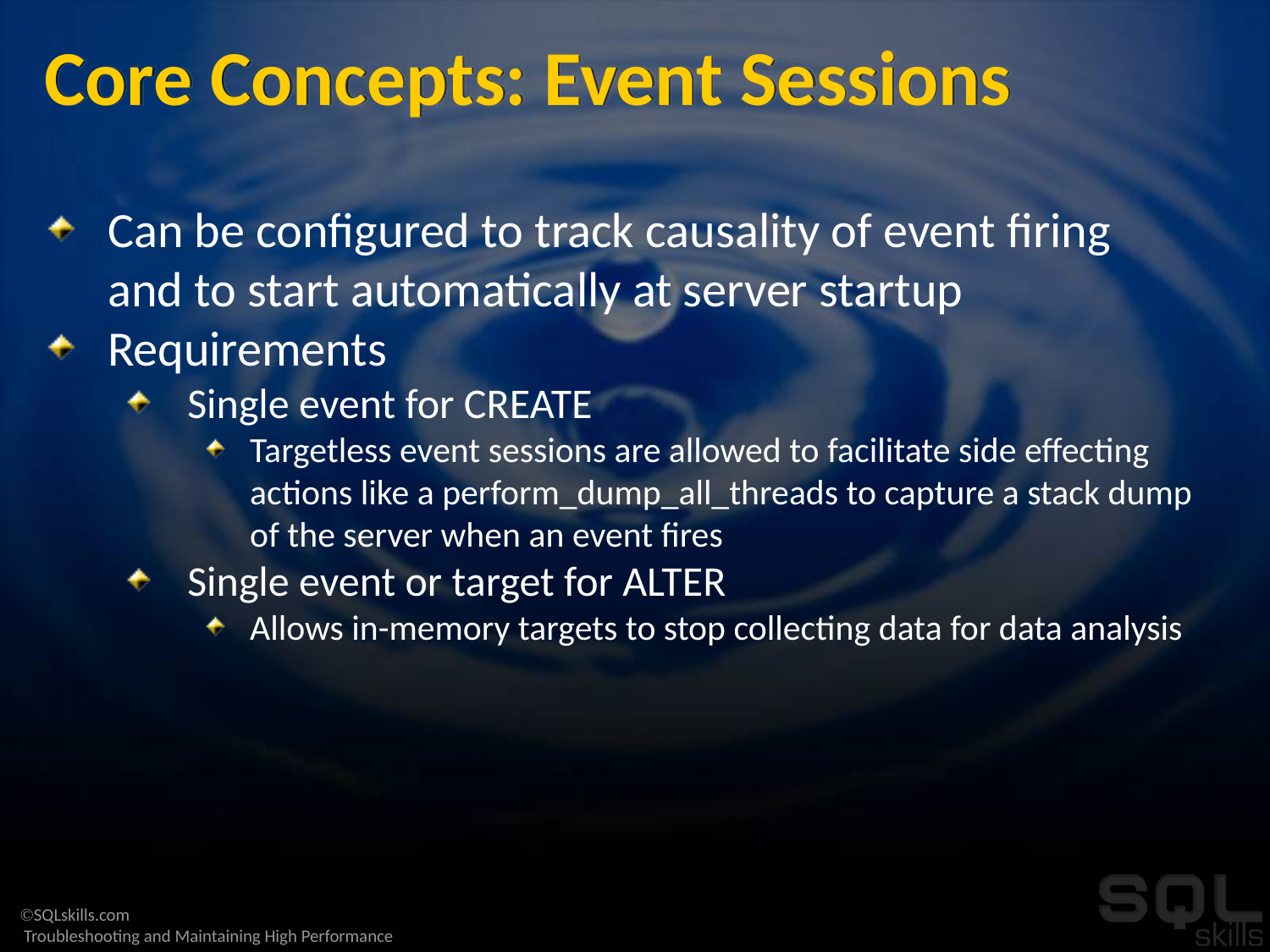

# Core Concepts: Event Sessions
Can be configured to track causality of event firing and to start automatically at server startup
Requirements
Single event for CREATE
Targetless event sessions are allowed to facilitate side effecting actions like a perform_dump_all_threads to capture a stack dump of the server when an event fires
Single event or target for ALTER
Allows in-memory targets to stop collecting data for data analysis